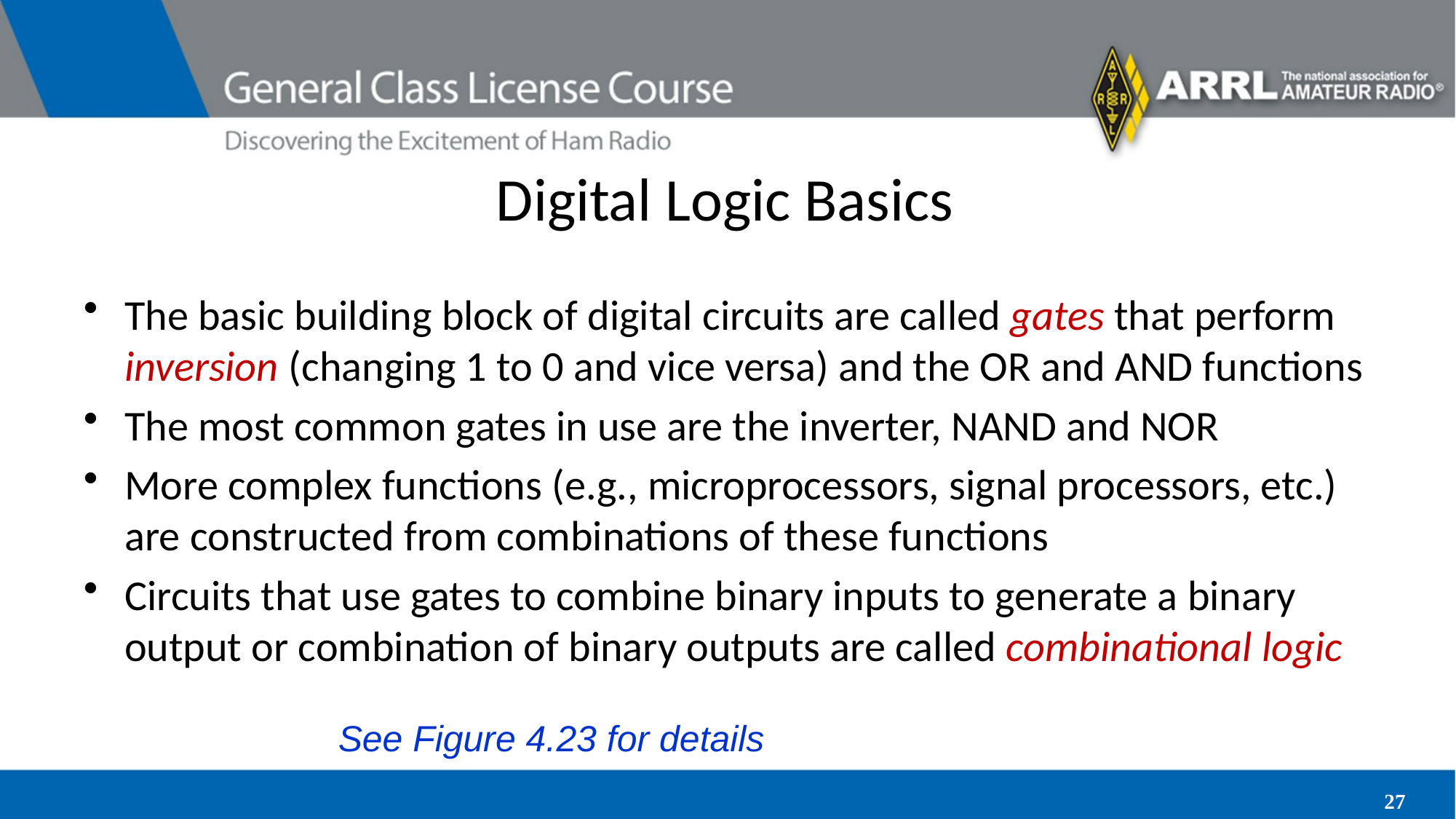

# Digital Logic Basics
The basic building block of digital circuits are called gates that perform inversion (changing 1 to 0 and vice versa) and the OR and AND functions
The most common gates in use are the inverter, NAND and NOR
More complex functions (e.g., microprocessors, signal processors, etc.) are constructed from combinations of these functions
Circuits that use gates to combine binary inputs to generate a binary output or combination of binary outputs are called combinational logic
See Figure 4.23 for details